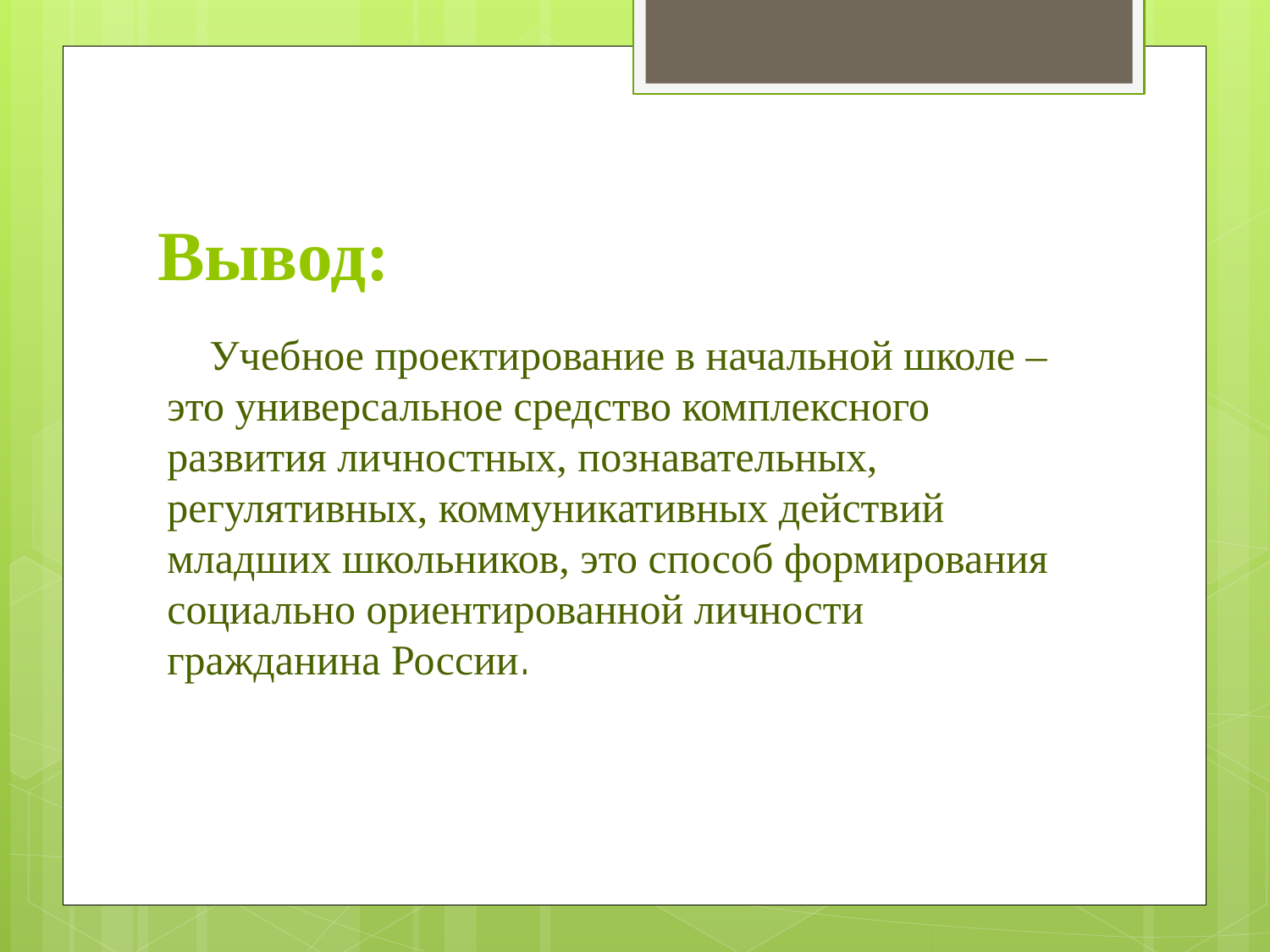

# Вывод:

    Учебное проектирование в начальной школе – это универсальное средство комплексного развития личностных, познавательных, регулятивных, коммуникативных действий младших школьников, это способ формирования социально ориентированной личности гражданина России.